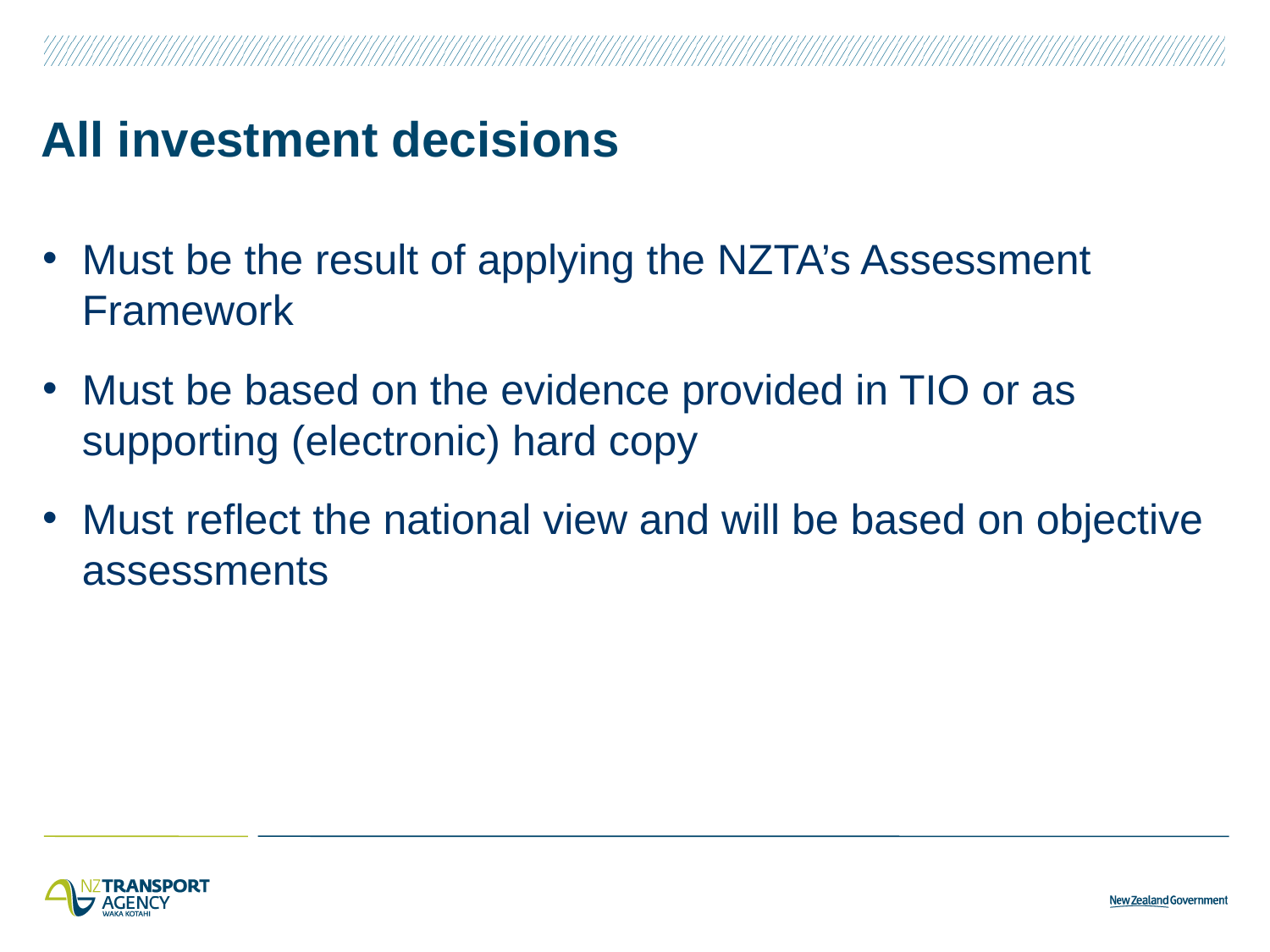

# All investment decisions
Must be the result of applying the NZTA’s Assessment Framework
Must be based on the evidence provided in TIO or as supporting (electronic) hard copy
Must reflect the national view and will be based on objective assessments